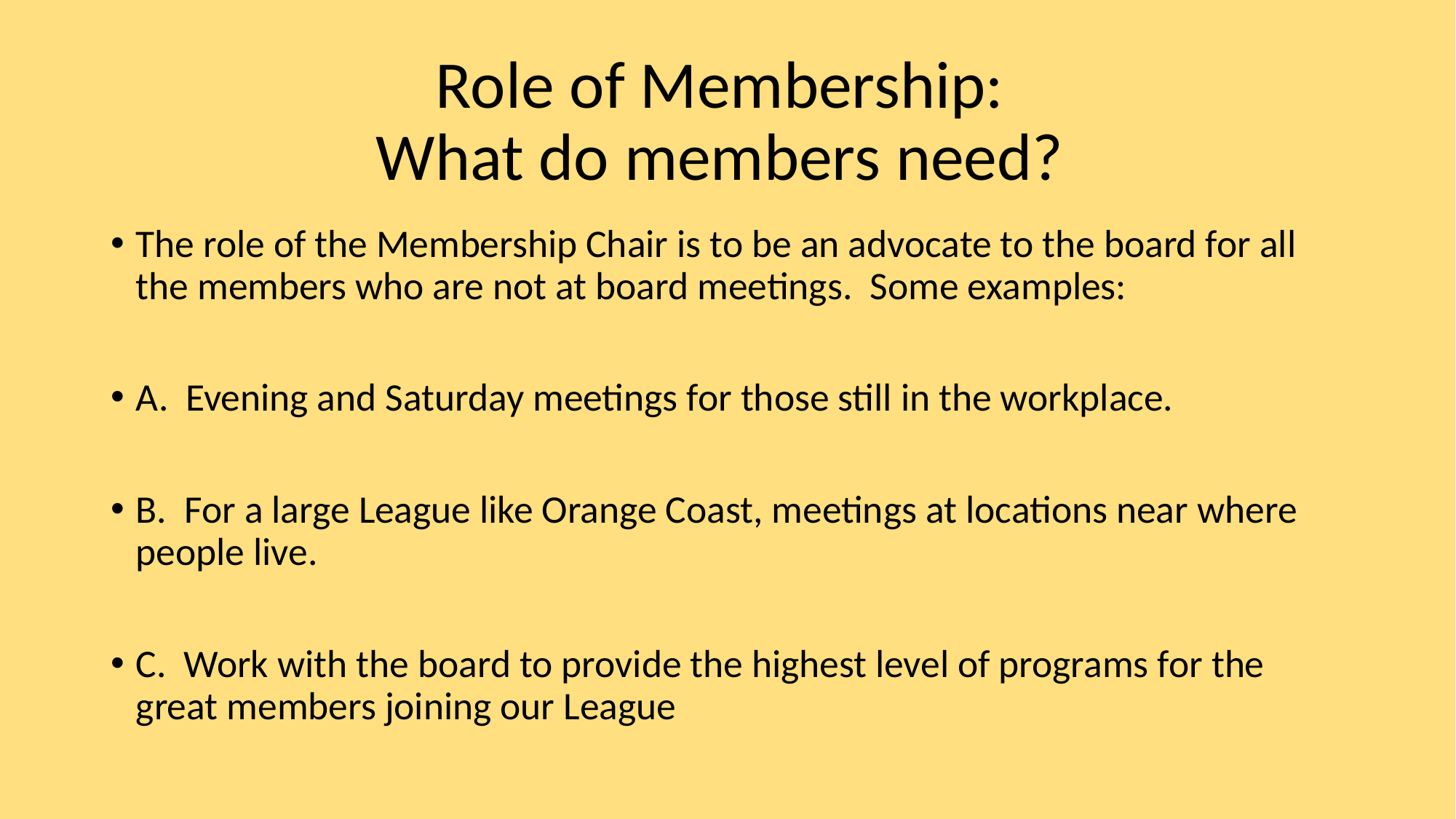

# Role of Membership: What do members need?
The role of the Membership Chair is to be an advocate to the board for all the members who are not at board meetings.  Some examples:

A.  Evening and Saturday meetings for those still in the workplace.

B.  For a large League like Orange Coast, meetings at locations near where people live.

C.  Work with the board to provide the highest level of programs for the great members joining our League